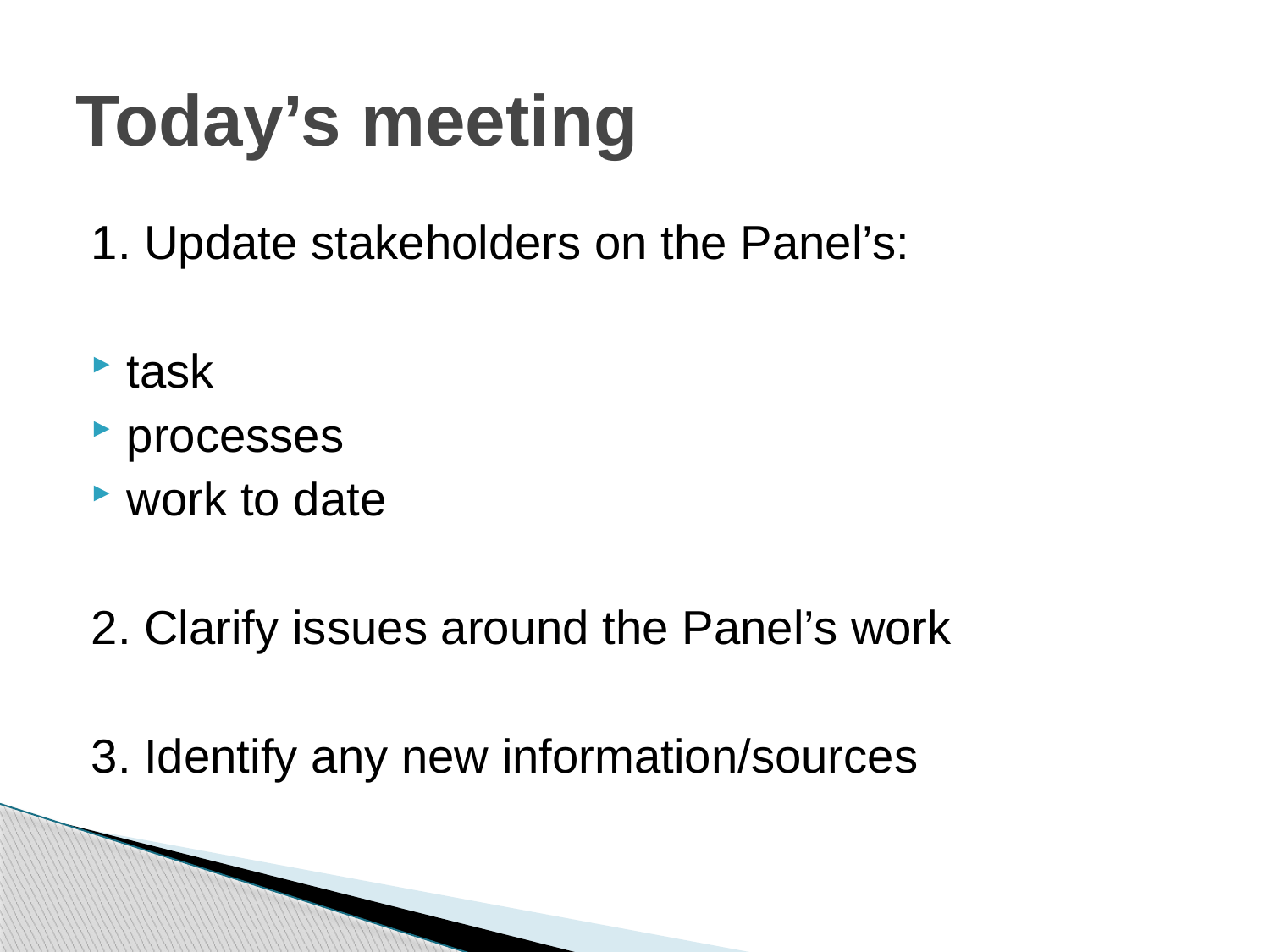

# Today’s meeting
1. Update stakeholders on the Panel’s:

task
processes
work to date

2. Clarify issues around the Panel’s work

3. Identify any new information/sources